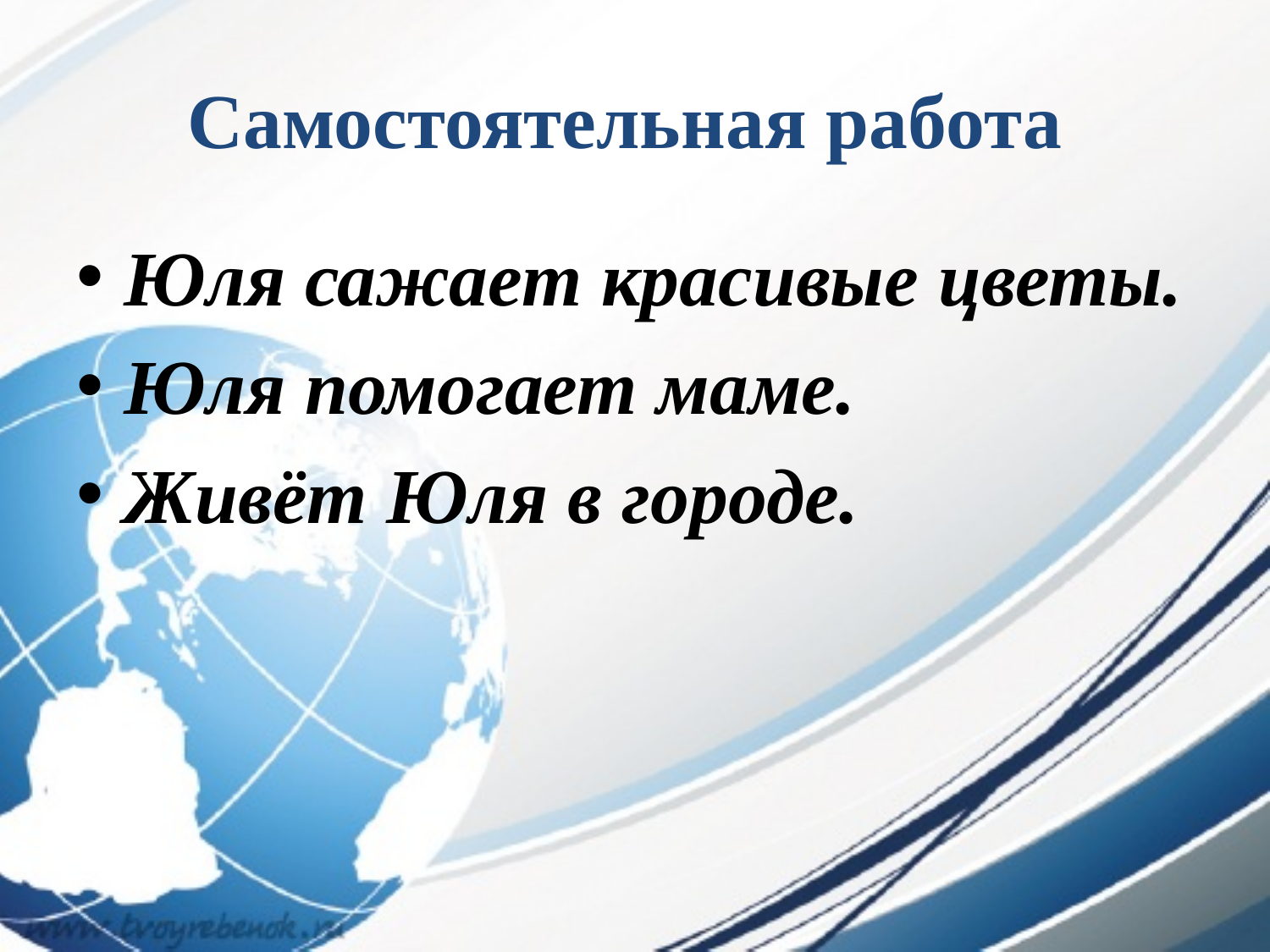

# Самостоятельная работа
Юля сажает красивые цветы.
Юля помогает маме.
Живёт Юля в городе.